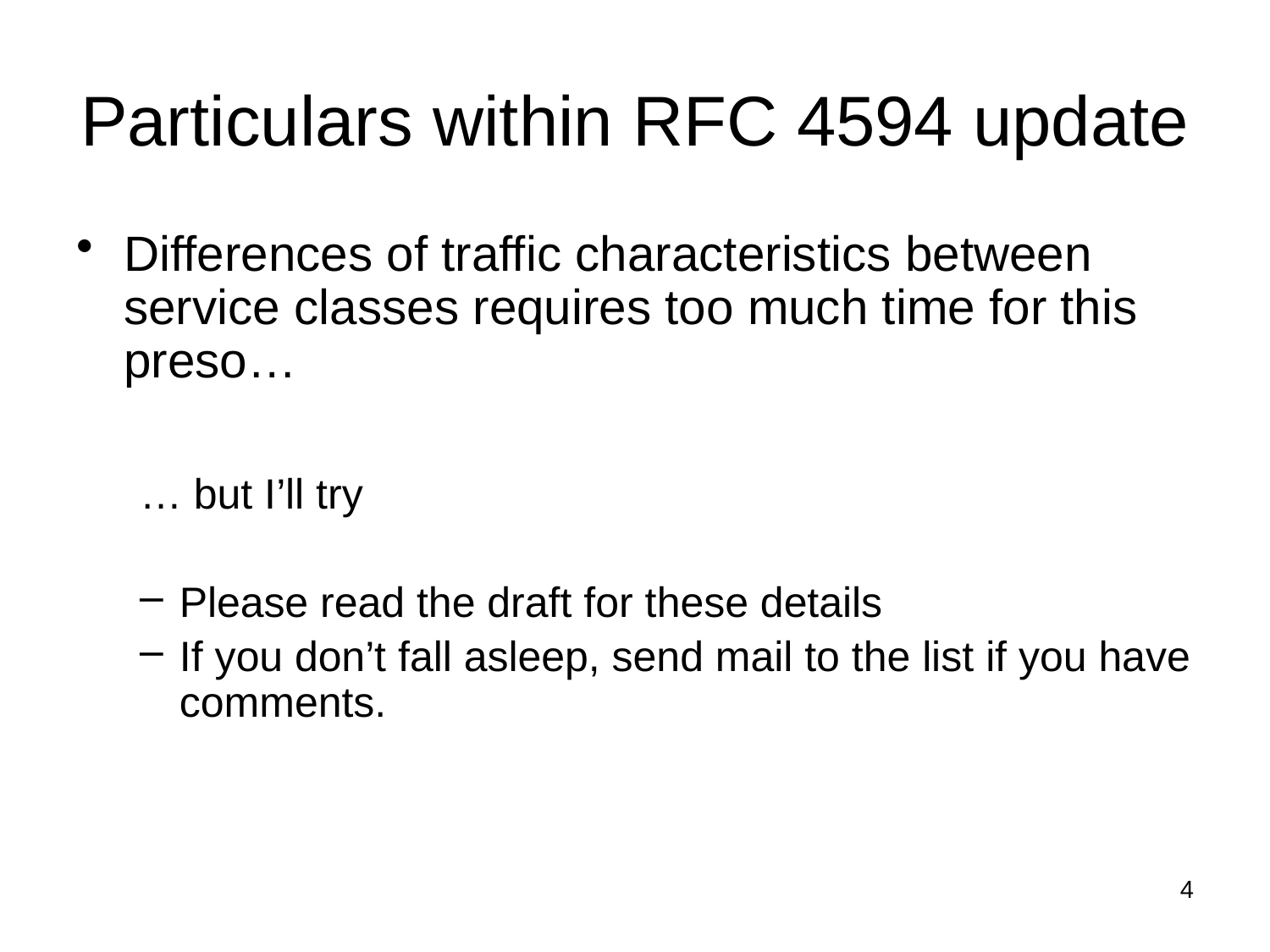

# Particulars within RFC 4594 update
Differences of traffic characteristics between service classes requires too much time for this preso…

… but I’ll try

Please read the draft for these details
If you don’t fall asleep, send mail to the list if you have comments.

4